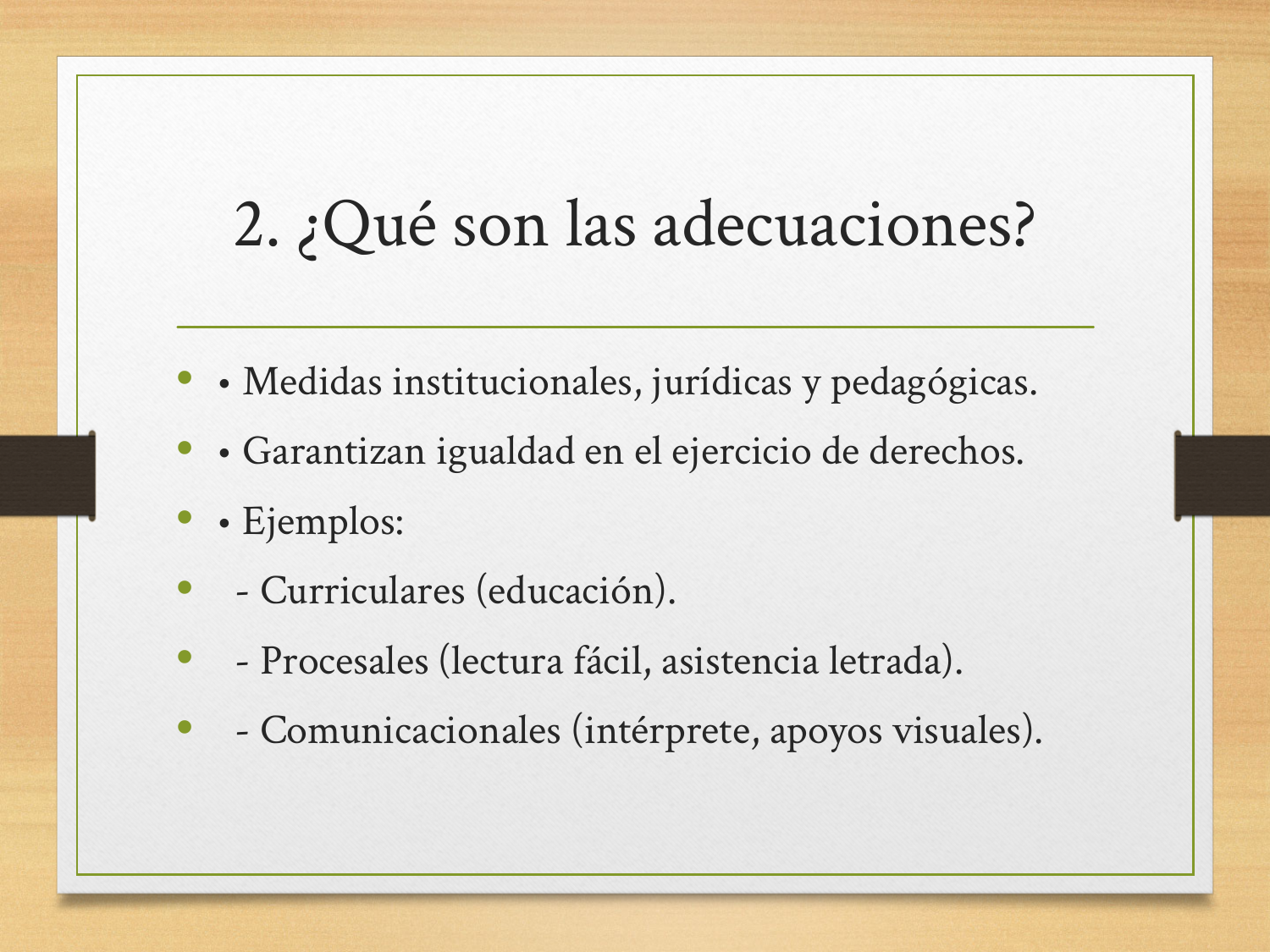

# 2. ¿Qué son las adecuaciones?
• Medidas institucionales, jurídicas y pedagógicas.
• Garantizan igualdad en el ejercicio de derechos.
• Ejemplos:
  - Curriculares (educación).
  - Procesales (lectura fácil, asistencia letrada).
  - Comunicacionales (intérprete, apoyos visuales).